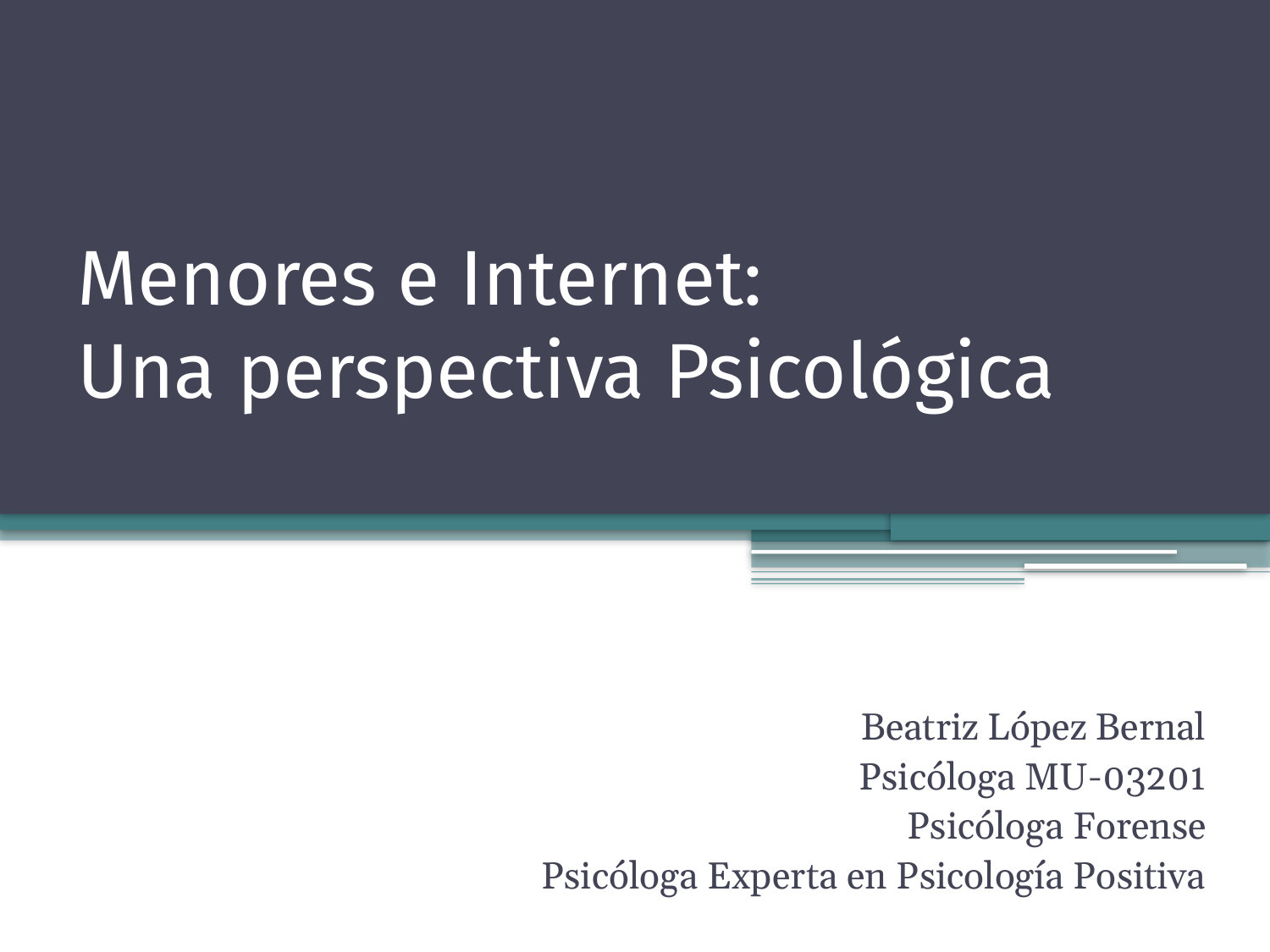

# Menores e Internet: Una perspectiva Psicológica
Beatriz López Bernal
Psicóloga MU-03201
Psicóloga Forense
Psicóloga Experta en Psicología Positiva